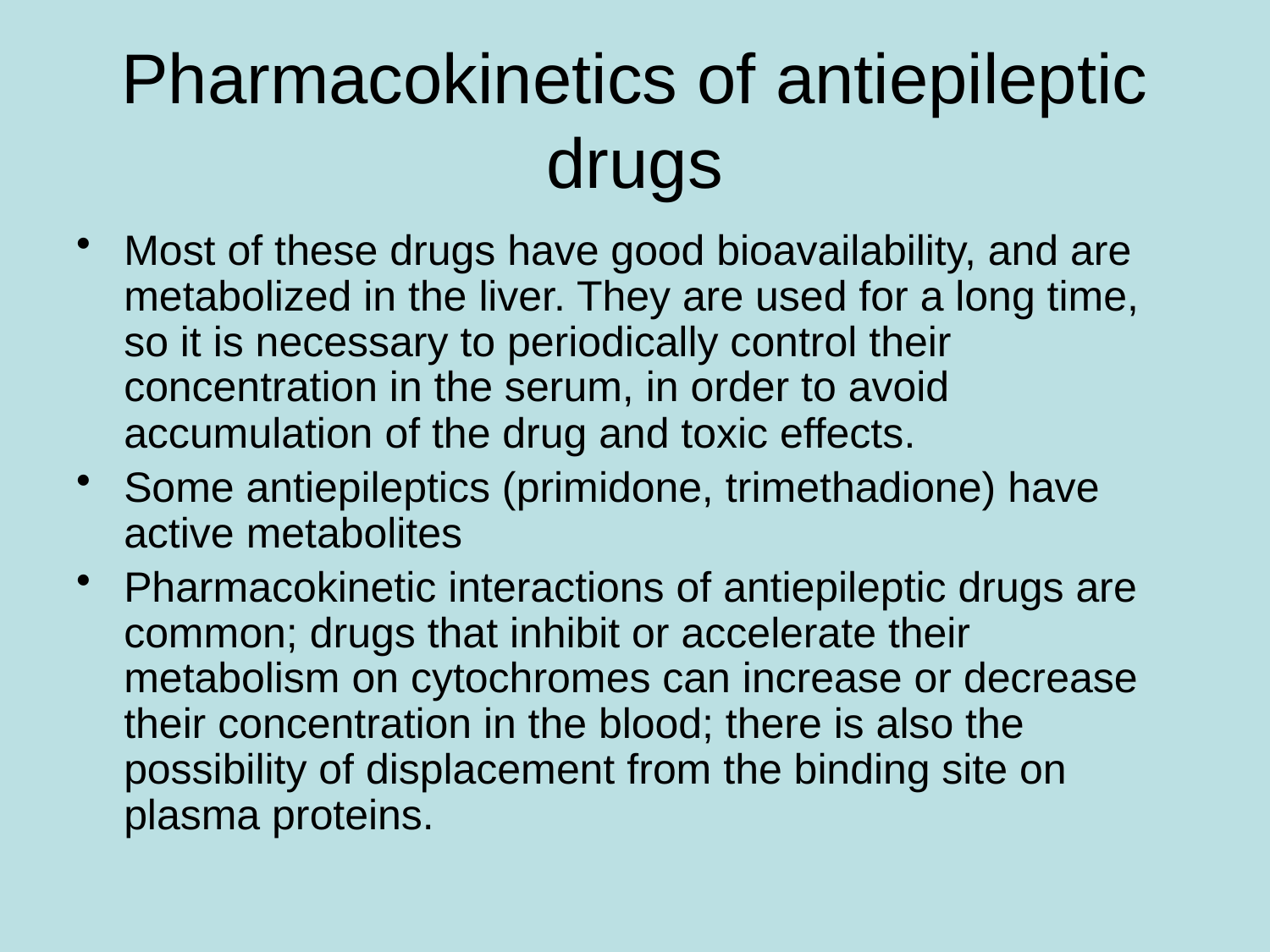

# Pharmacokinetics of antiepileptic drugs
Most of these drugs have good bioavailability, and are metabolized in the liver. They are used for a long time, so it is necessary to periodically control their concentration in the serum, in order to avoid accumulation of the drug and toxic effects.
Some antiepileptics (primidone, trimethadione) have active metabolites
Pharmacokinetic interactions of antiepileptic drugs are common; drugs that inhibit or accelerate their metabolism on cytochromes can increase or decrease their concentration in the blood; there is also the possibility of displacement from the binding site on plasma proteins.